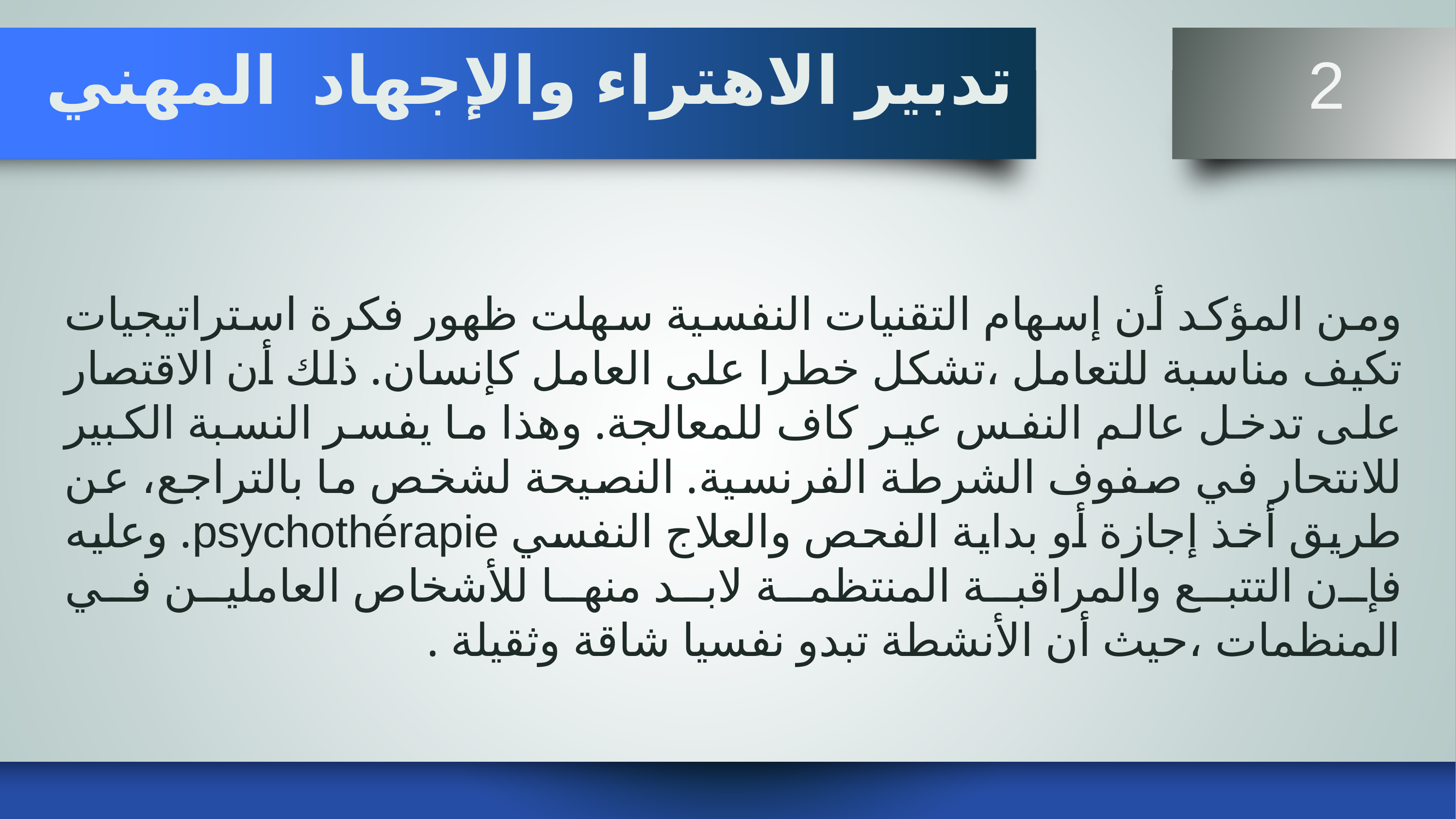

# تدبير الاهتراء والإجهاد  المهني
 2
ومن المؤكد أن إسهام التقنيات النفسية سهلت ظهور فكرة استراتيجيات تكيف مناسبة للتعامل ،تشكل خطرا على العامل كإنسان. ذلك أن الاقتصار على تدخل عالم النفس عير كاف للمعالجة. وهذا ما يفسر النسبة الكبير للانتحار في صفوف الشرطة الفرنسية. النصيحة لشخص ما بالتراجع، عن طريق أخذ إجازة أو بداية الفحص والعلاج النفسي psychothérapie. وعليه فإن التتبع والمراقبة المنتظمة لابد منها للأشخاص العاملين في المنظمات ،حيث أن الأنشطة تبدو نفسيا شاقة وثقيلة .